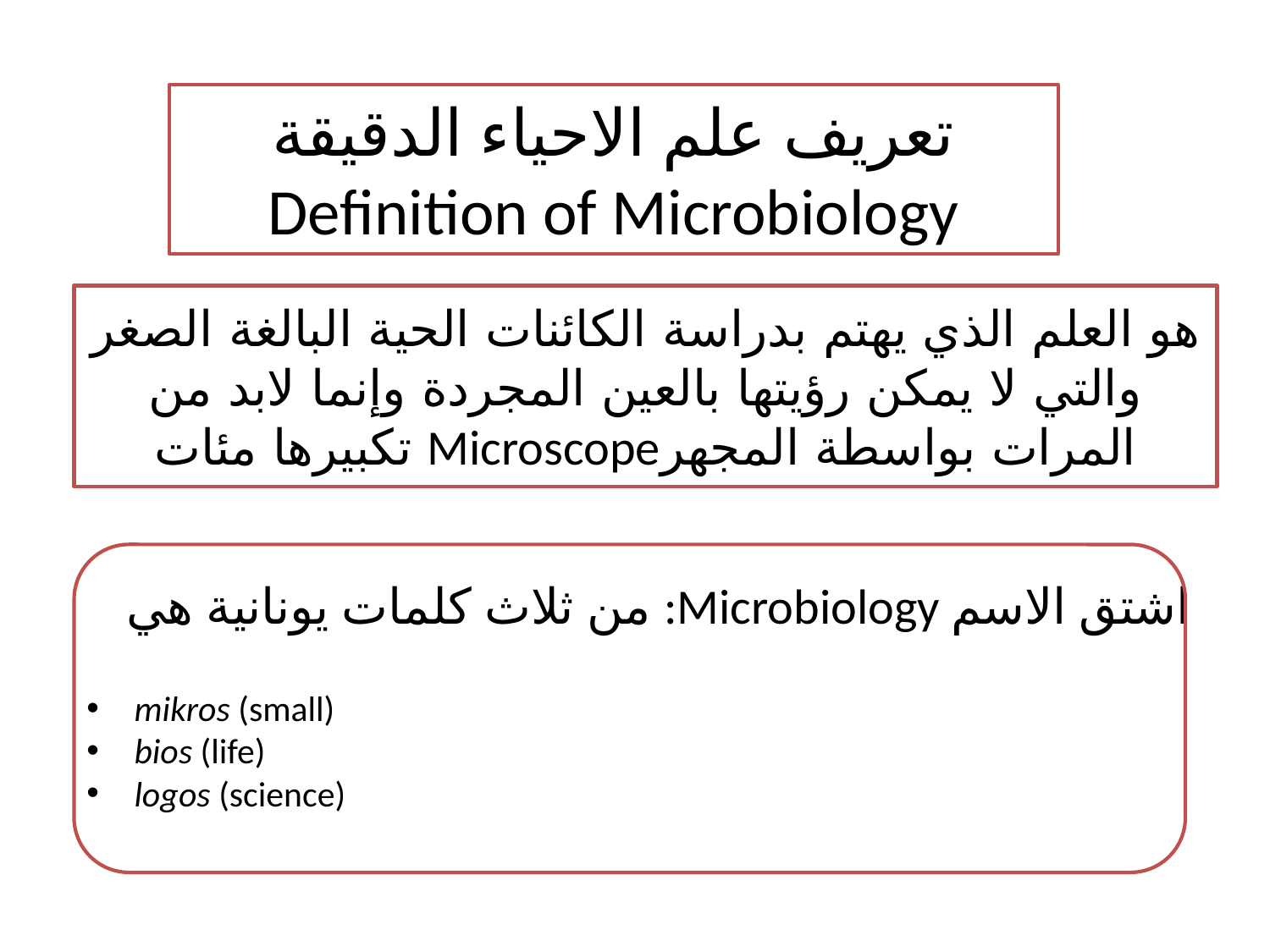

تعريف علم الاحياء الدقيقة
Definition of Microbiology
# هو العلم الذي يهتم بدراسة الكائنات الحية البالغة الصغر والتي لا يمكن رؤيتها بالعين المجردة وإنما لابد من تكبيرها مئات Microscopeالمرات بواسطة المجهر

mikros (small)
bios (life)
logos (science)
  من ثلاث كلمات يونانية هي :Microbiology اشتق الاسم